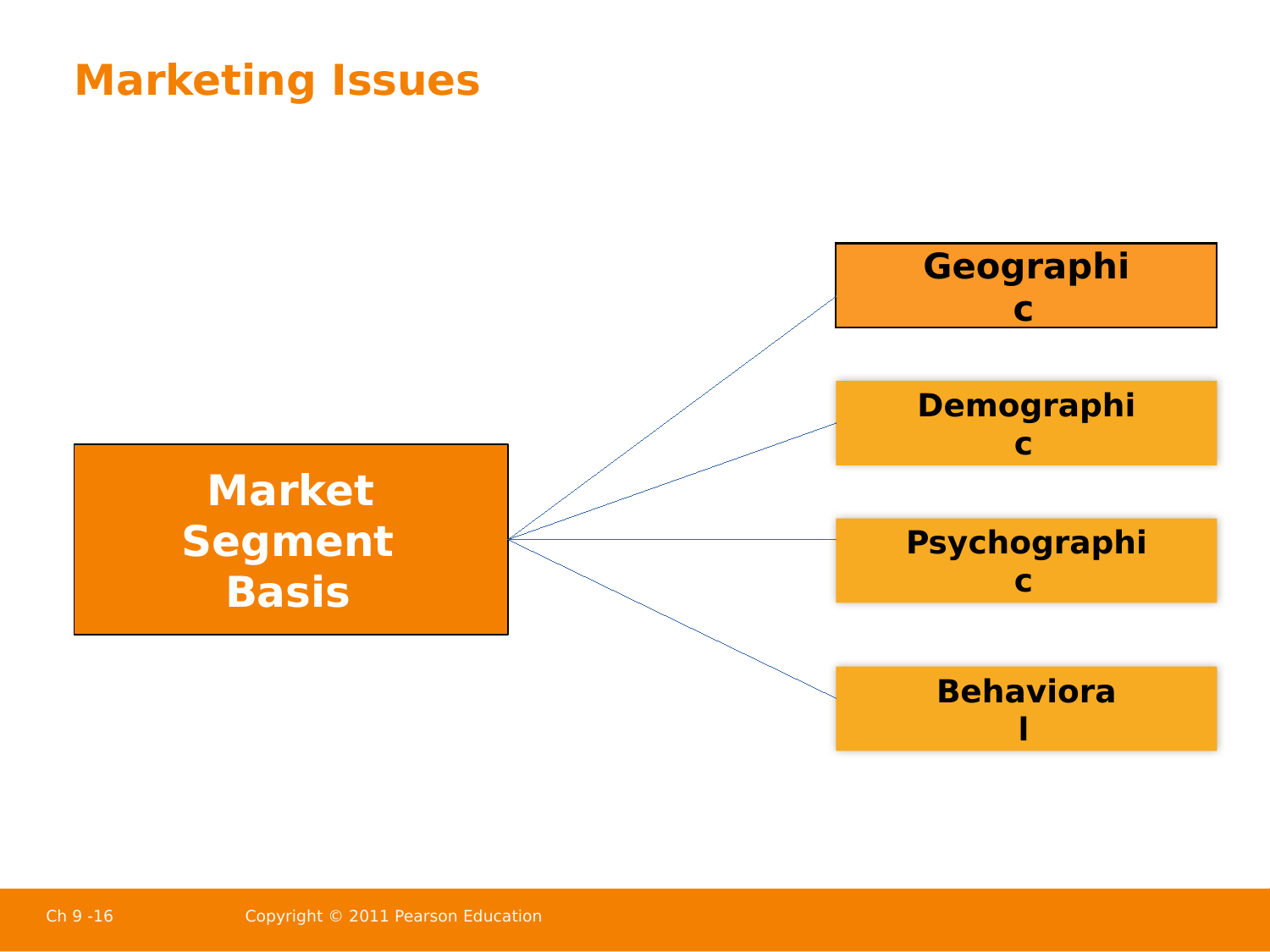

# Marketing Issues

Geographic

Demographic

Market Segment
Basis

Psychographic

Behavioral
Ch 9 -16
Copyright © 2011 Pearson Education